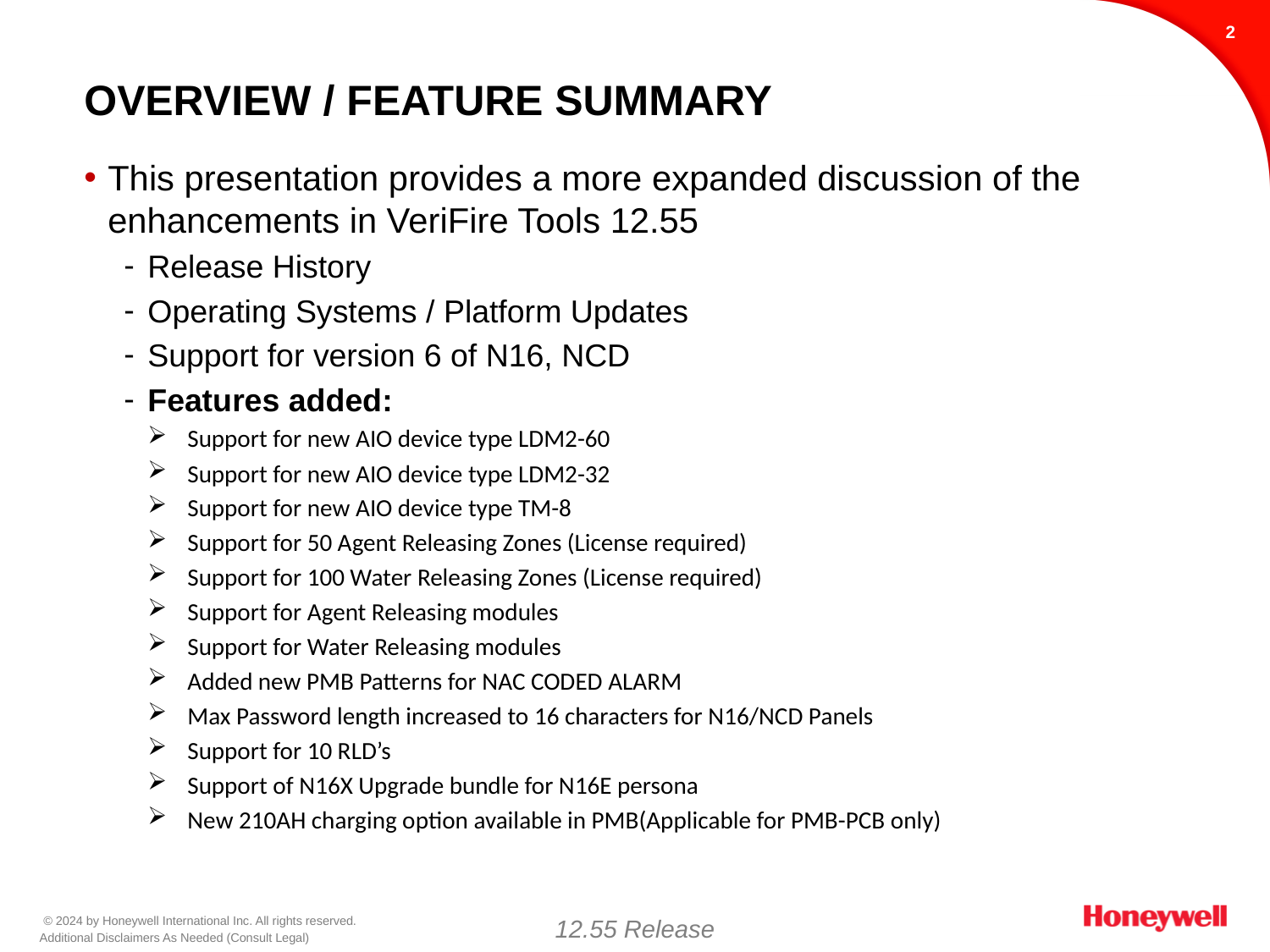

2
# Overview / Feature Summary
This presentation provides a more expanded discussion of the enhancements in VeriFire Tools 12.55
Release History
Operating Systems / Platform Updates
Support for version 6 of N16, NCD
Features added:
Support for new AIO device type LDM2-60
Support for new AIO device type LDM2-32
Support for new AIO device type TM-8
Support for 50 Agent Releasing Zones (License required)
Support for 100 Water Releasing Zones (License required)
Support for Agent Releasing modules
Support for Water Releasing modules
Added new PMB Patterns for NAC CODED ALARM
Max Password length increased to 16 characters for N16/NCD Panels
Support for 10 RLD’s
Support of N16X Upgrade bundle for N16E persona
New 210AH charging option available in PMB(Applicable for PMB-PCB only)

12.55 Release